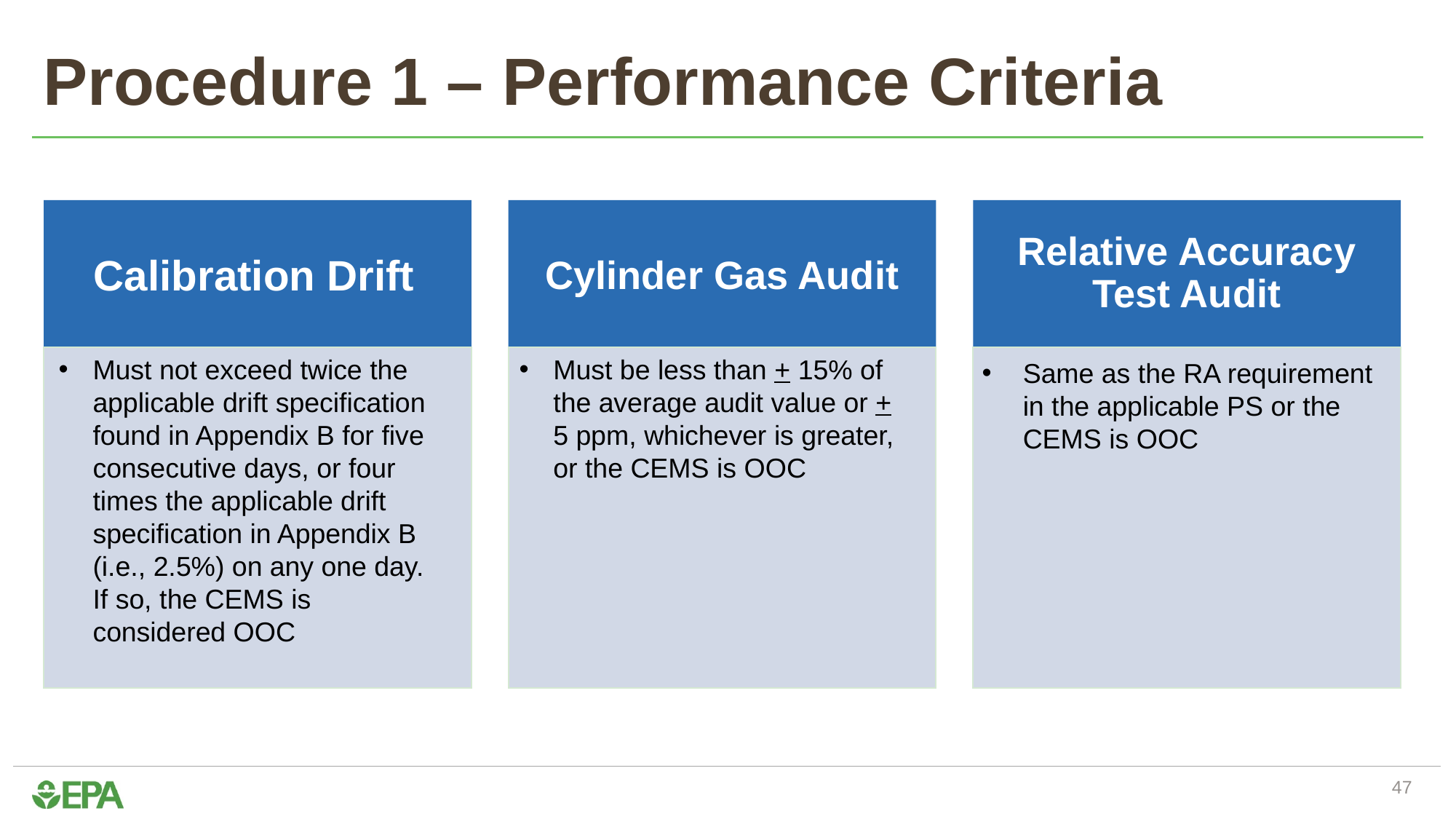

# Procedure 1 – Performance Criteria
Calibration Drift
Cylinder Gas Audit

Relative Accuracy Test Audit
Must not exceed twice the applicable drift specification found in Appendix B for five consecutive days, or four times the applicable drift specification in Appendix B (i.e., 2.5%) on any one day.  If so, the CEMS is considered OOC

Must be less than + 15% of the average audit value or + 5 ppm, whichever is greater, or the CEMS is OOC

Same as the RA requirement in the applicable PS or the CEMS is OOC

47